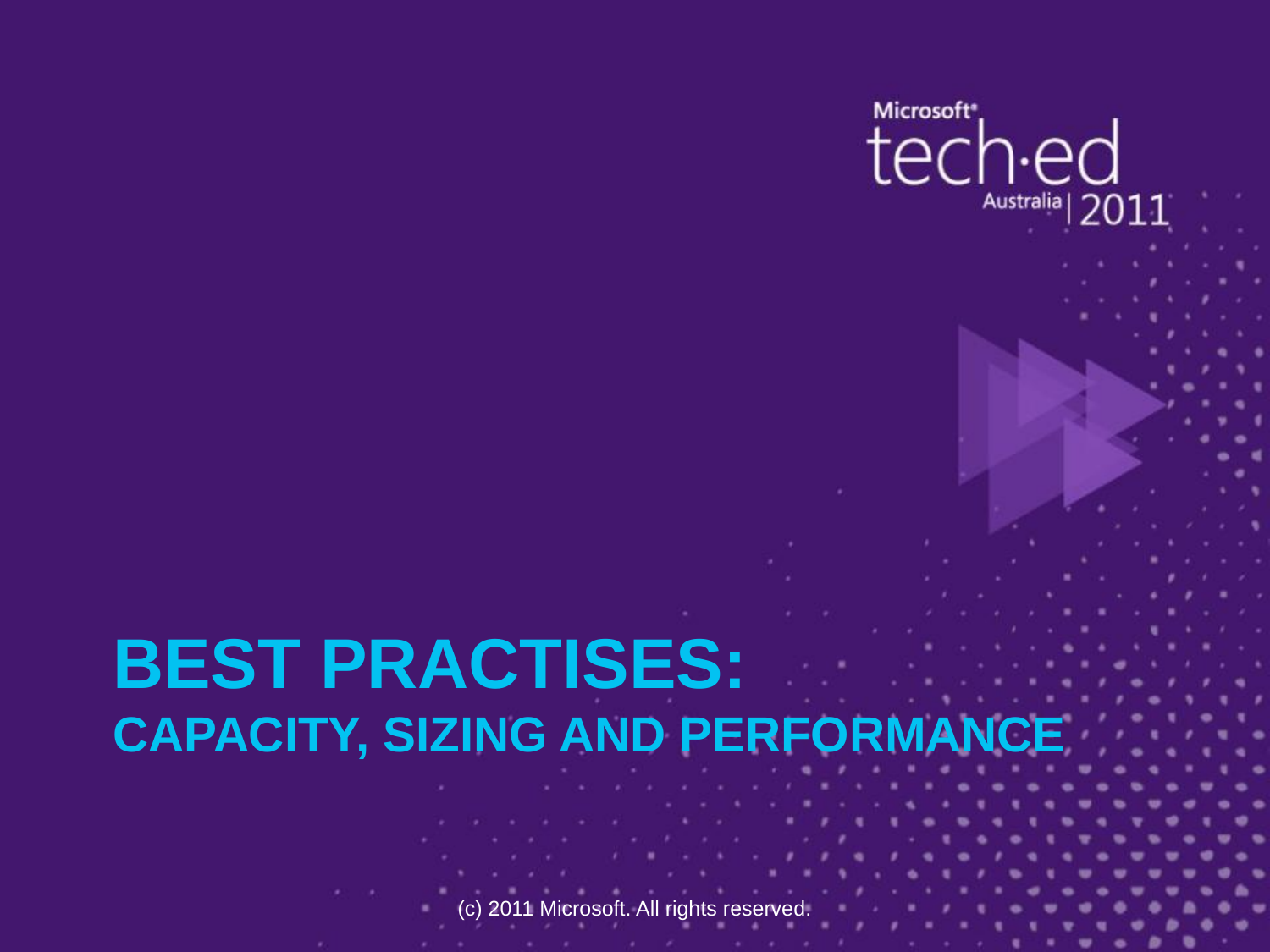

# Best Practises: Capacity, Sizing and performance
(c) 2011 Microsoft. All rights reserved.